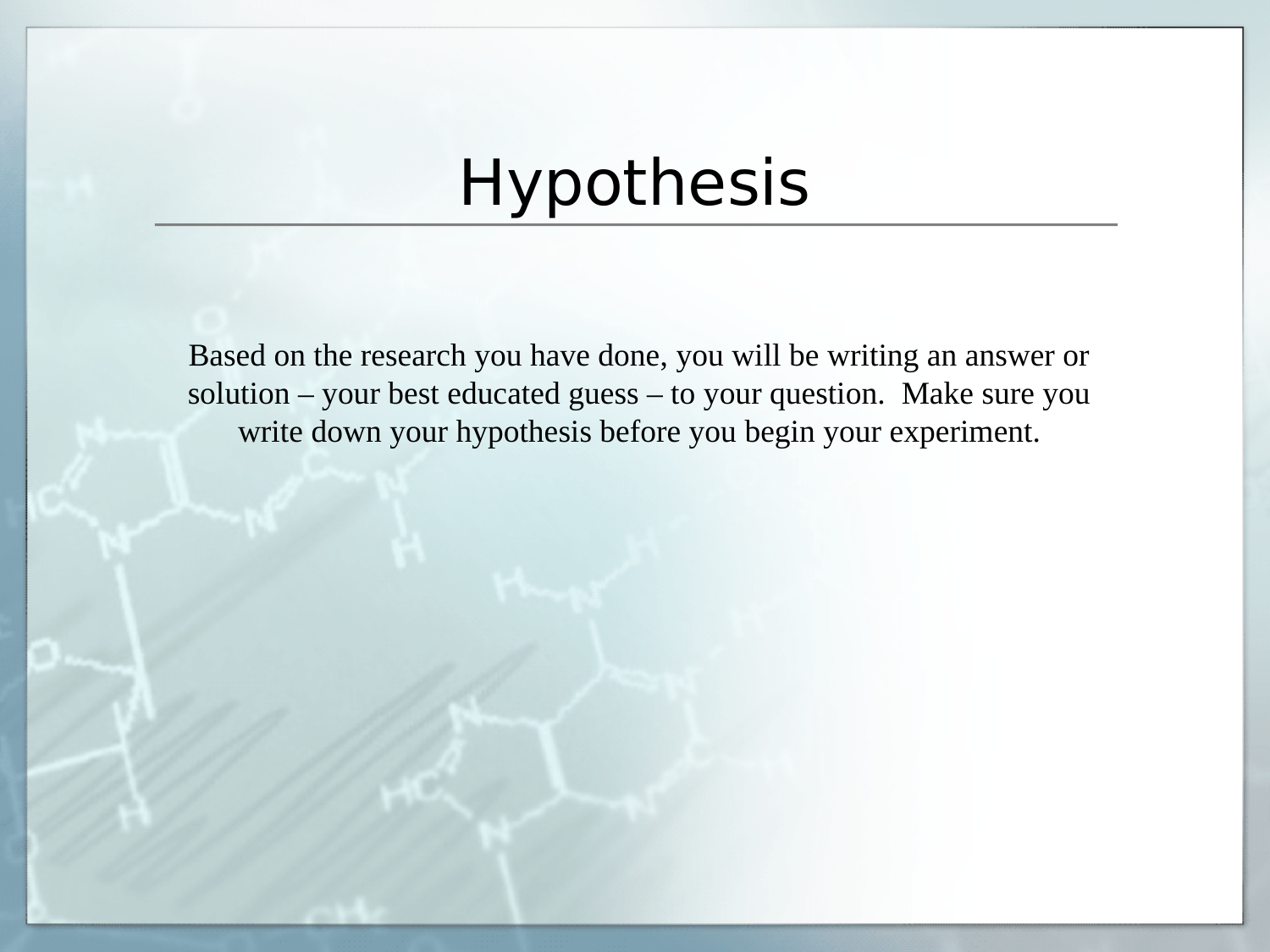

# Hypothesis
Based on the research you have done, you will be writing an answer or solution – your best educated guess – to your question.  Make sure you write down your hypothesis before you begin your experiment.